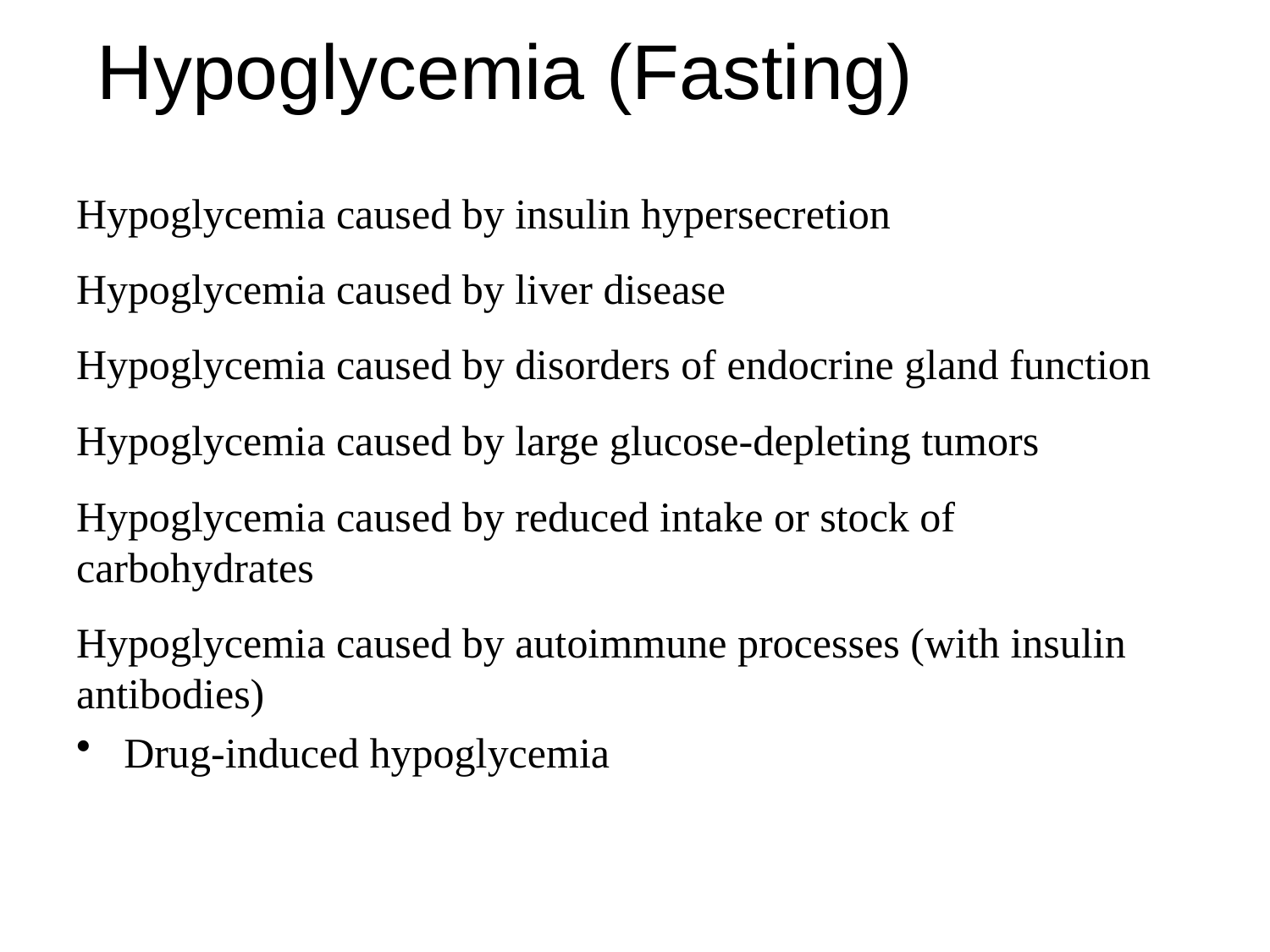

# Hypoglycemia (Fasting)

Hypoglycemia caused by insulin hypersecretion
Hypoglycemia caused by liver disease
Hypoglycemia caused by disorders of endocrine gland function
Hypoglycemia caused by large glucose-depleting tumors
Hypoglycemia caused by reduced intake or stock of carbohydrates
Hypoglycemia caused by autoimmune processes (with insulin antibodies)
Drug-induced hypoglycemia